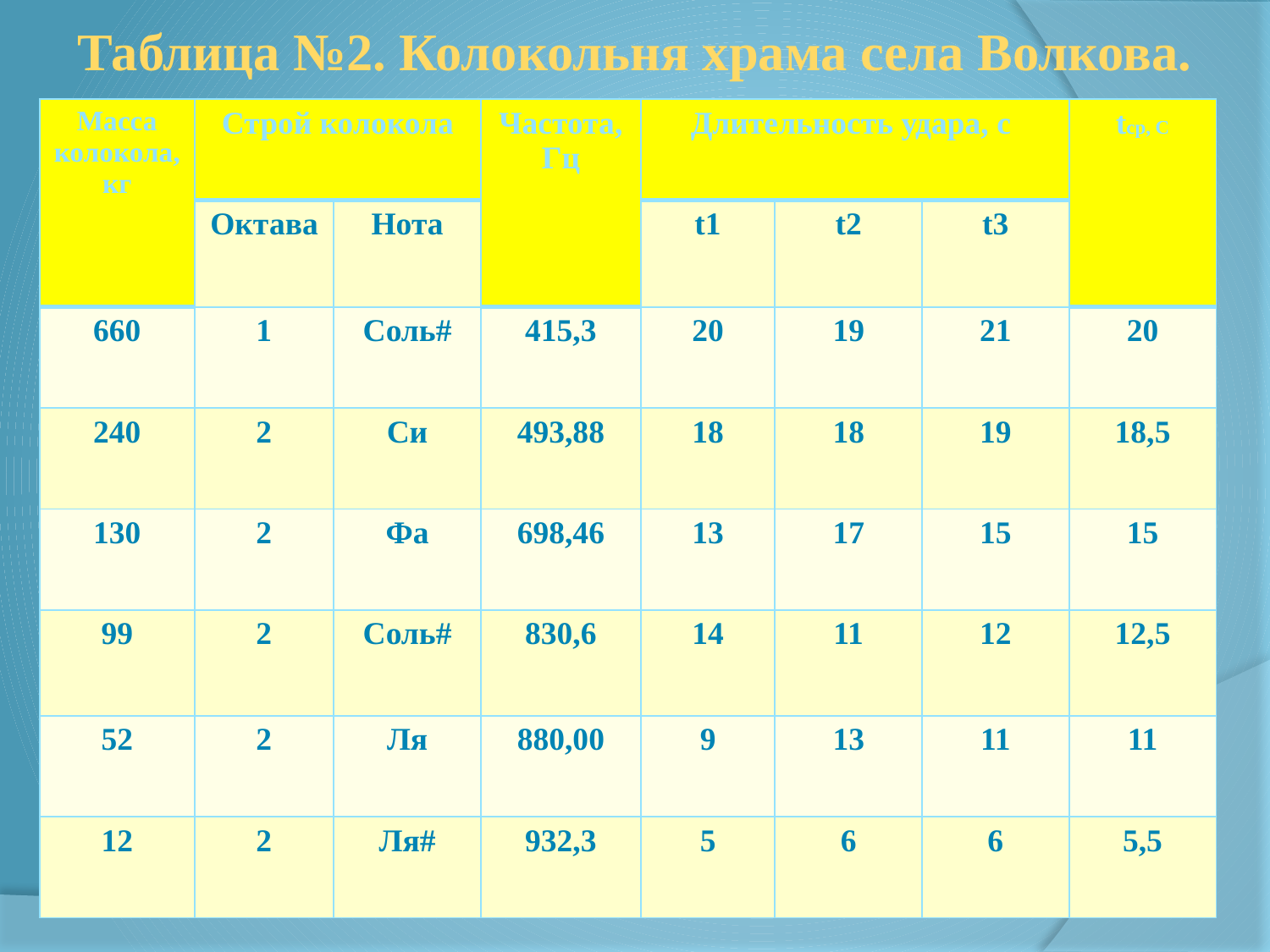

# Таблица №2. Колокольня храма села Волкова.
| Масса колокола, кг | Строй колокола |  | Частота, Гц | Длительность удара, с |  |  | tср, С |
| --- | --- | --- | --- | --- | --- | --- | --- |
|  | Октава | Нота |  | t1 | t2 | t3 |  |
| 660 | 1 | Соль# | 415,3 | 20 | 19 | 21 | 20 |
| 240 | 2 | Си | 493,88 | 18 | 18 | 19 | 18,5 |
| 130 | 2 | Фа | 698,46 | 13 | 17 | 15 | 15 |
| 99 | 2 | Соль# | 830,6 | 14 | 11 | 12 | 12,5 |
| 52 | 2 | Ля | 880,00 | 9 | 13 | 11 | 11 |
| 12 | 2 | Ля# | 932,3 | 5 | 6 | 6 | 5,5 |